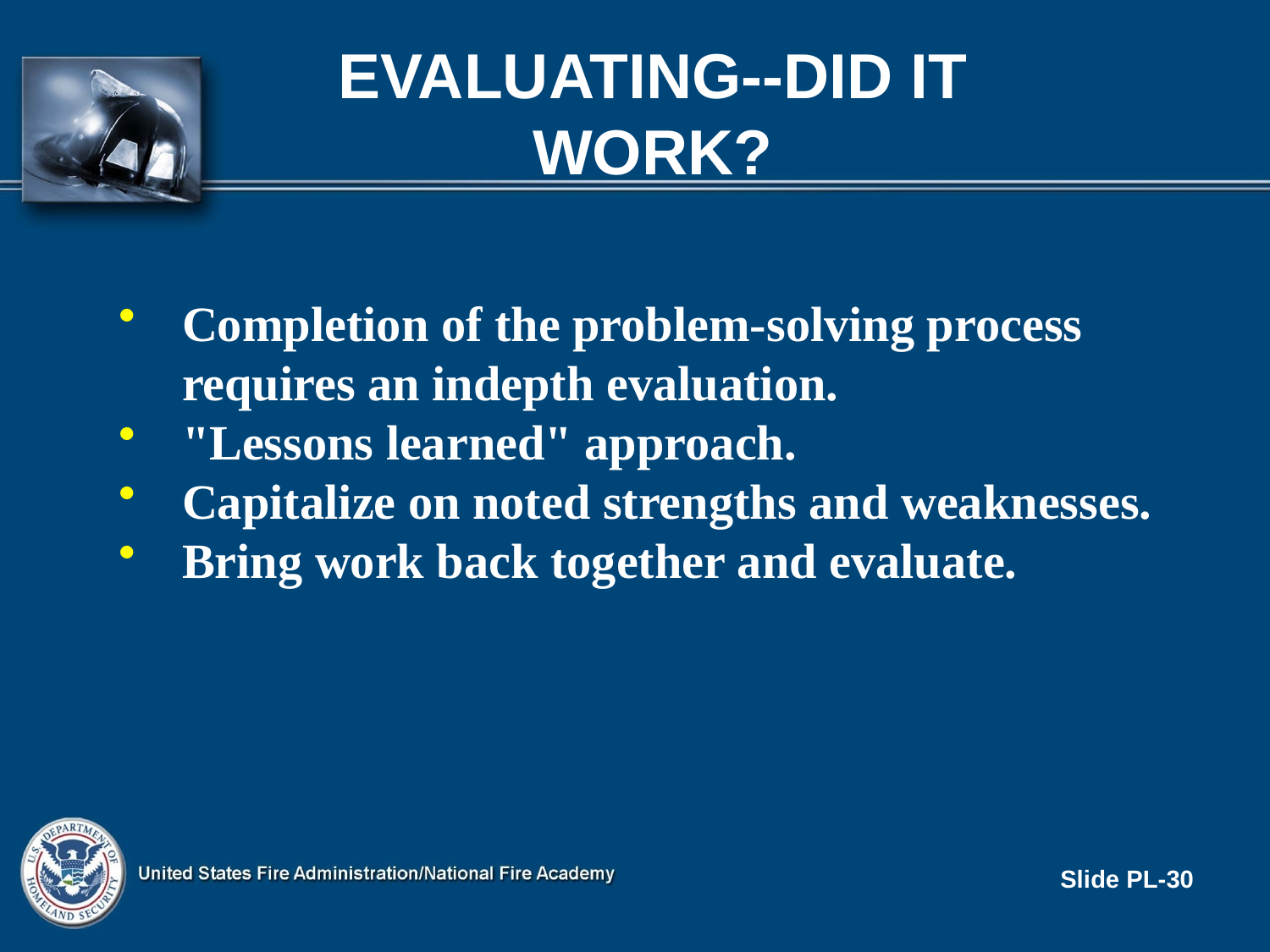

# Evaluating--Did it Work?
Completion of the problem-solving process requires an indepth evaluation.
"Lessons learned" approach.
Capitalize on noted strengths and weaknesses.
Bring work back together and evaluate.
Slide PL-30